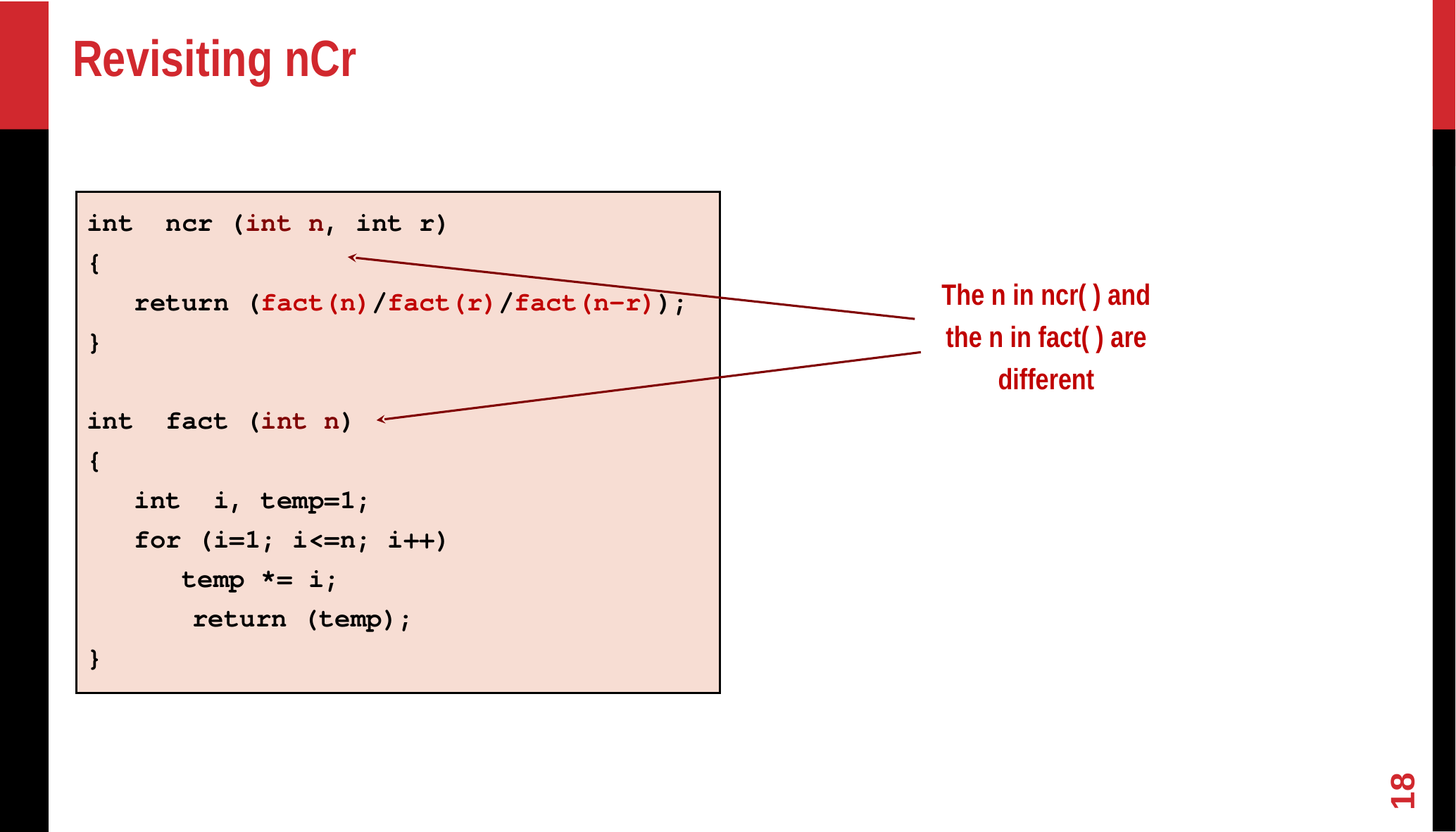

# Revisiting nCr
int  ncr (int n, int r)
{
   return (fact(n)/fact(r)/fact(n-r));
}

int  fact (int n)
{
   int  i, temp=1;
   for (i=1; i<=n; i++)
      temp *= i;
	return (temp);
}
The n in ncr( ) and the n in fact( ) are different
18